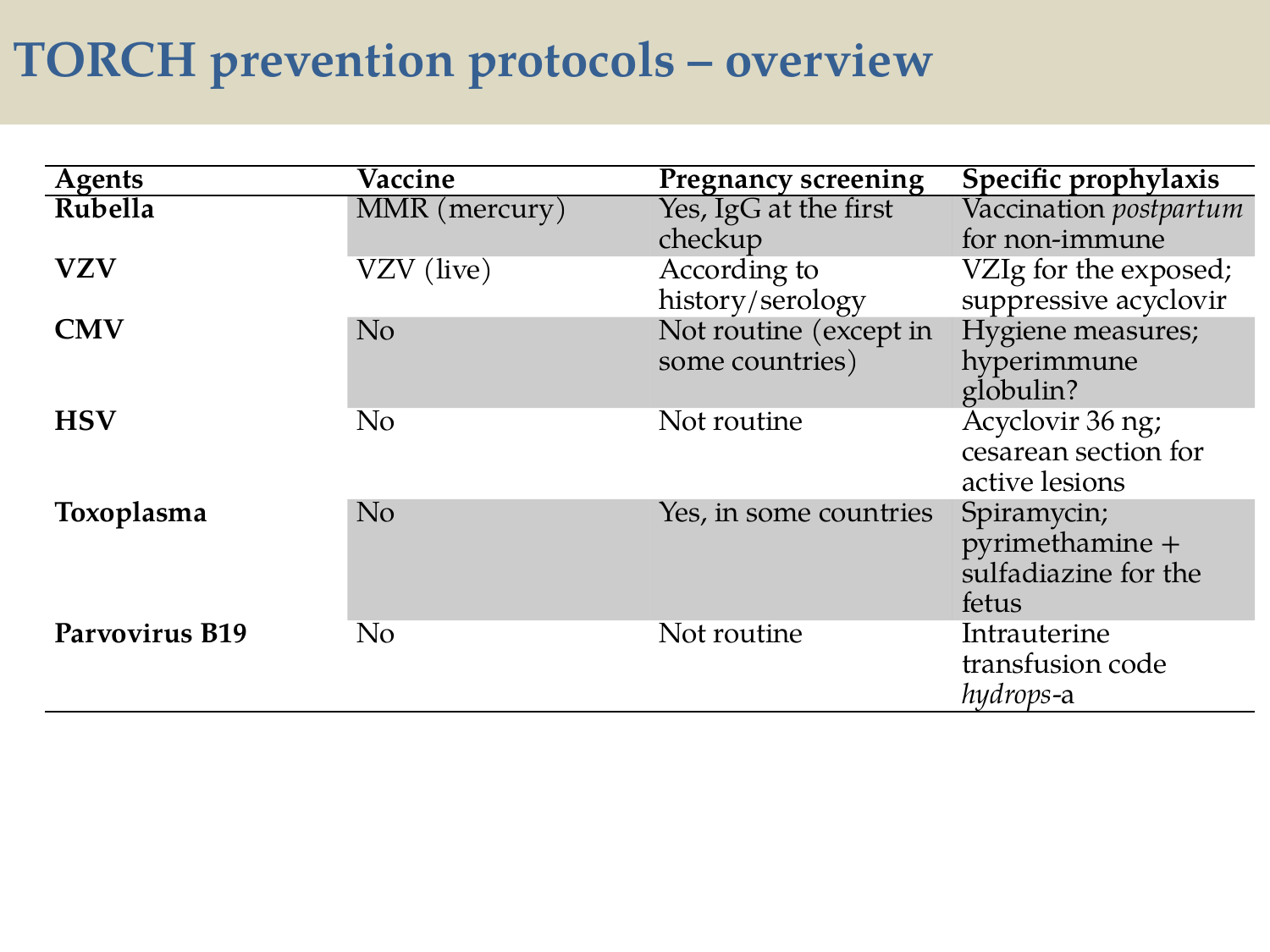

# TORCH prevention protocols – overview
| Agents | Vaccine | Pregnancy screening | Specific prophylaxis |
| --- | --- | --- | --- |
| Rubella | MMR (mercury) | Yes, IgG at the first checkup | Vaccination postpartum for non-immune |
| VZV | VZV (live) | According to history/serology | VZIg for the exposed; suppressive acyclovir |
| CMV | No | Not routine (except in some countries) | Hygiene measures; hyperimmune globulin? |
| HSV | No | Not routine | Acyclovir 36 ng; cesarean section for active lesions |
| Toxoplasma | No | Yes, in some countries | Spiramycin; pyrimethamine + sulfadiazine for the fetus |
| Parvovirus B19 | No | Not routine | Intrauterine transfusion code hydrops-a |